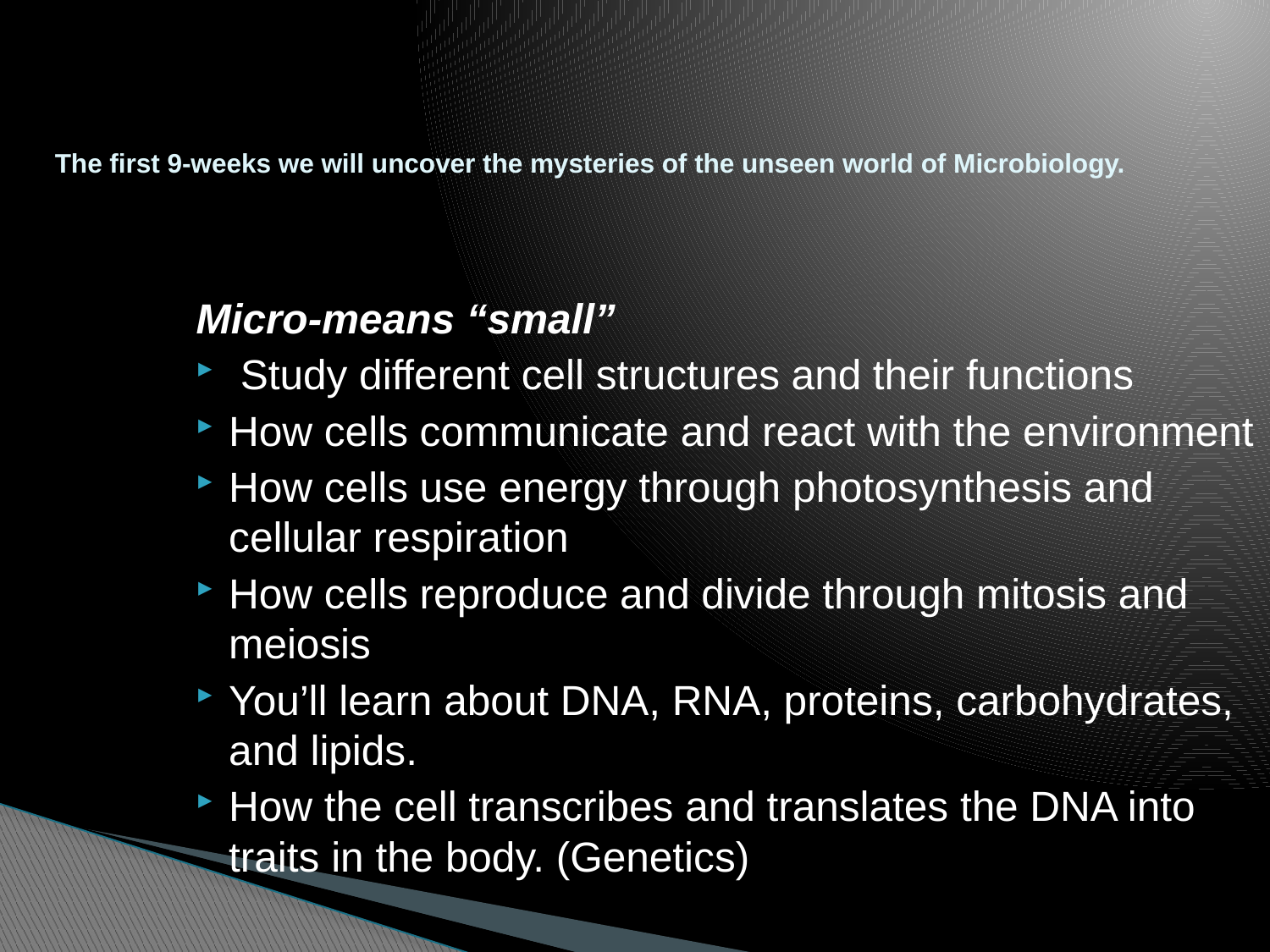

# The first 9-weeks we will uncover the mysteries of the unseen world of Microbiology.
Micro-means “small”
 Study different cell structures and their functions
How cells communicate and react with the environment
How cells use energy through photosynthesis and cellular respiration
How cells reproduce and divide through mitosis and meiosis
You’ll learn about DNA, RNA, proteins, carbohydrates, and lipids.
How the cell transcribes and translates the DNA into traits in the body. (Genetics)